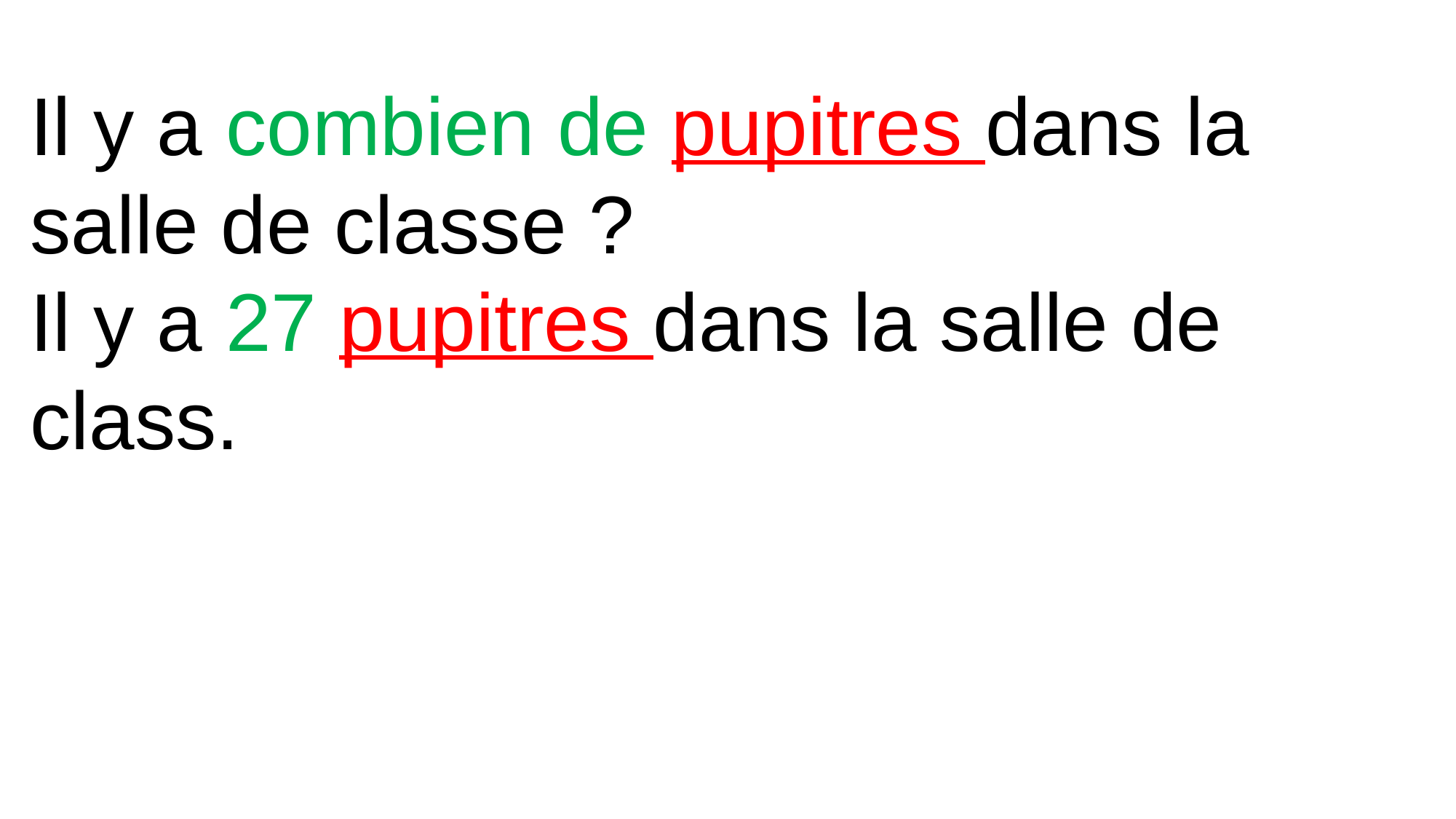

Il y a combien de pupitres dans la salle de classe ?
Il y a 27 pupitres dans la salle de class.